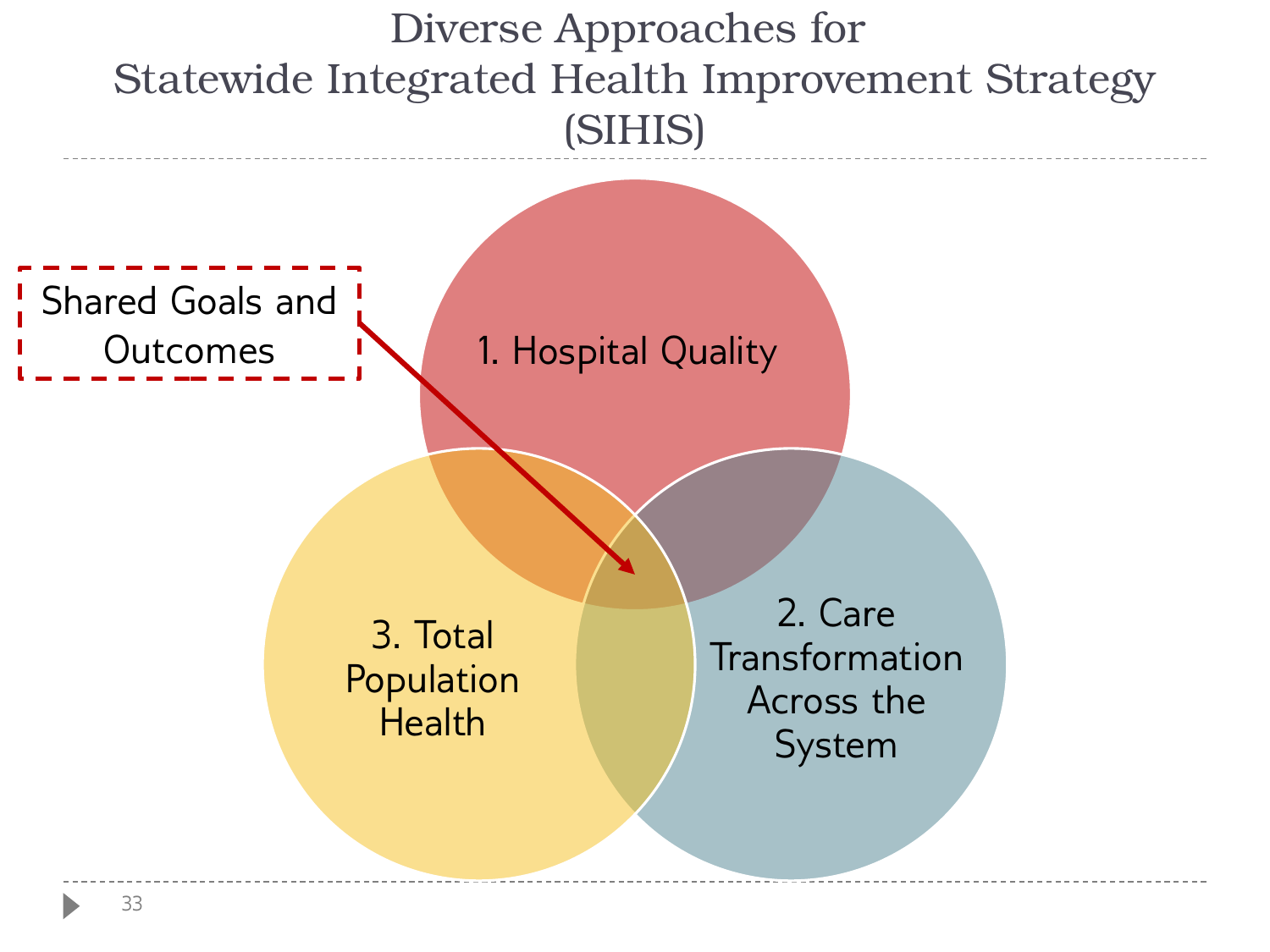

# Diverse Approaches for Statewide Integrated Health Improvement Strategy (SIHIS)

1. Hospital Quality

3. Total Population Health
2. Care Transformation Across the System
Shared Goals and Outcomes